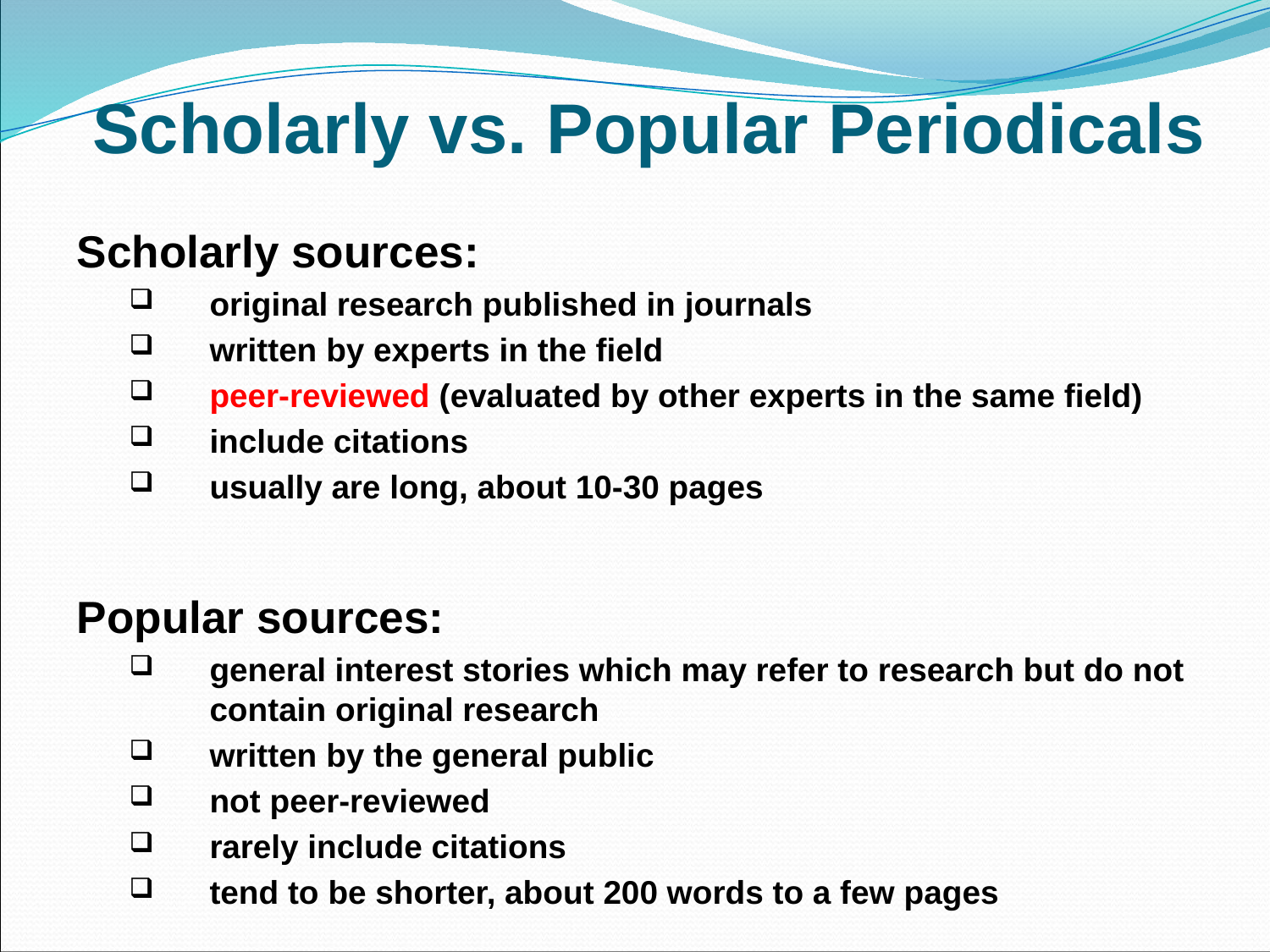

# Scholarly vs. Popular Periodicals
Scholarly sources:
original research published in journals
written by experts in the field
peer-reviewed (evaluated by other experts in the same field)
include citations
usually are long, about 10-30 pages

Popular sources:
general interest stories which may refer to research but do not contain original research
written by the general public
not peer-reviewed
rarely include citations
tend to be shorter, about 200 words to a few pages